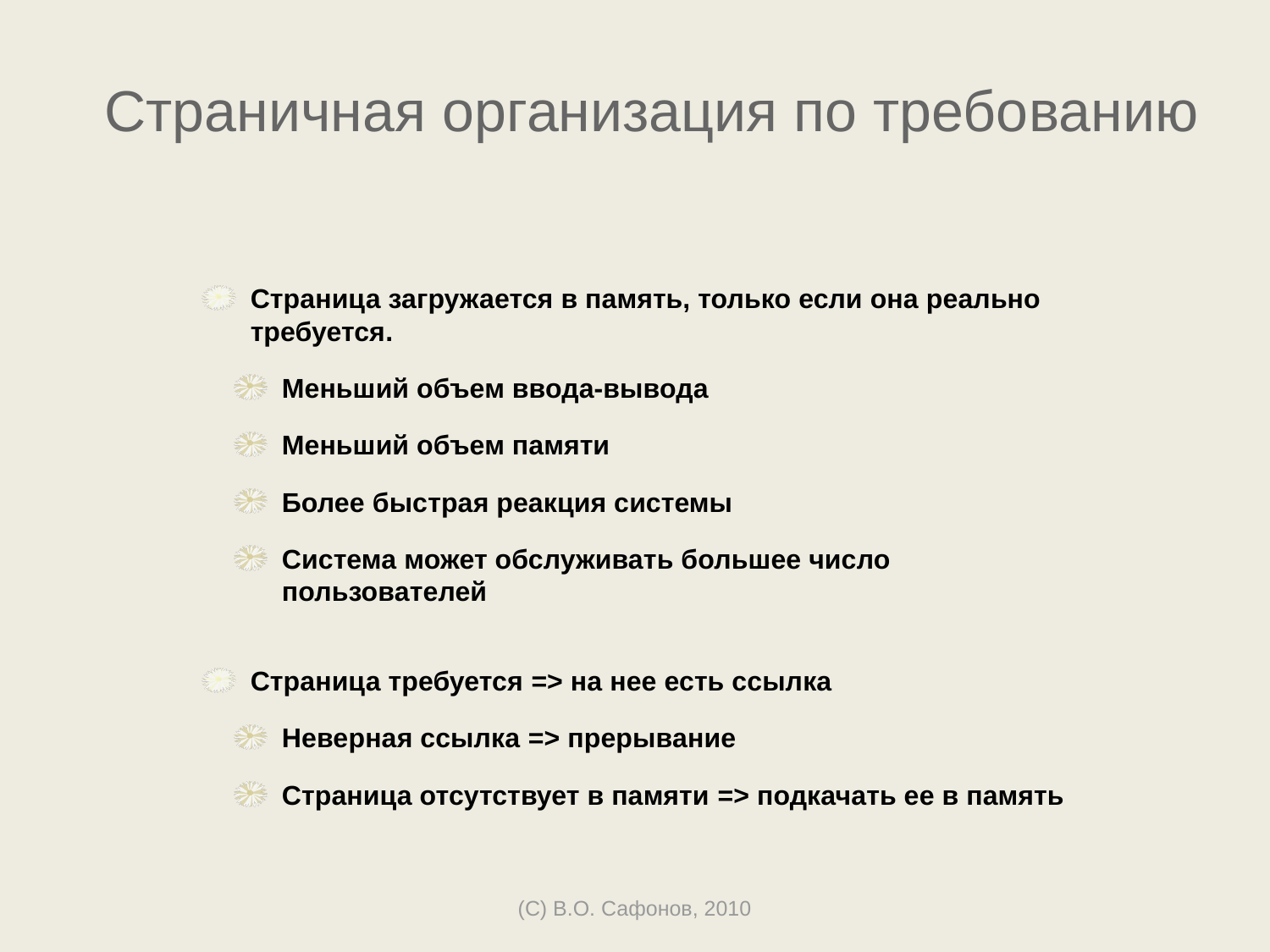

# Страничная организация по требованию
Страница загружается в память, только если она реально требуется.
Меньший объем ввода-вывода
Меньший объем памяти
Более быстрая реакция системы
Система может обслуживать большее число пользователей
Страница требуется => на нее есть ссылка
Неверная ссылка => прерывание
Страница отсутствует в памяти => подкачать ее в память

(C) В.О. Сафонов, 2010